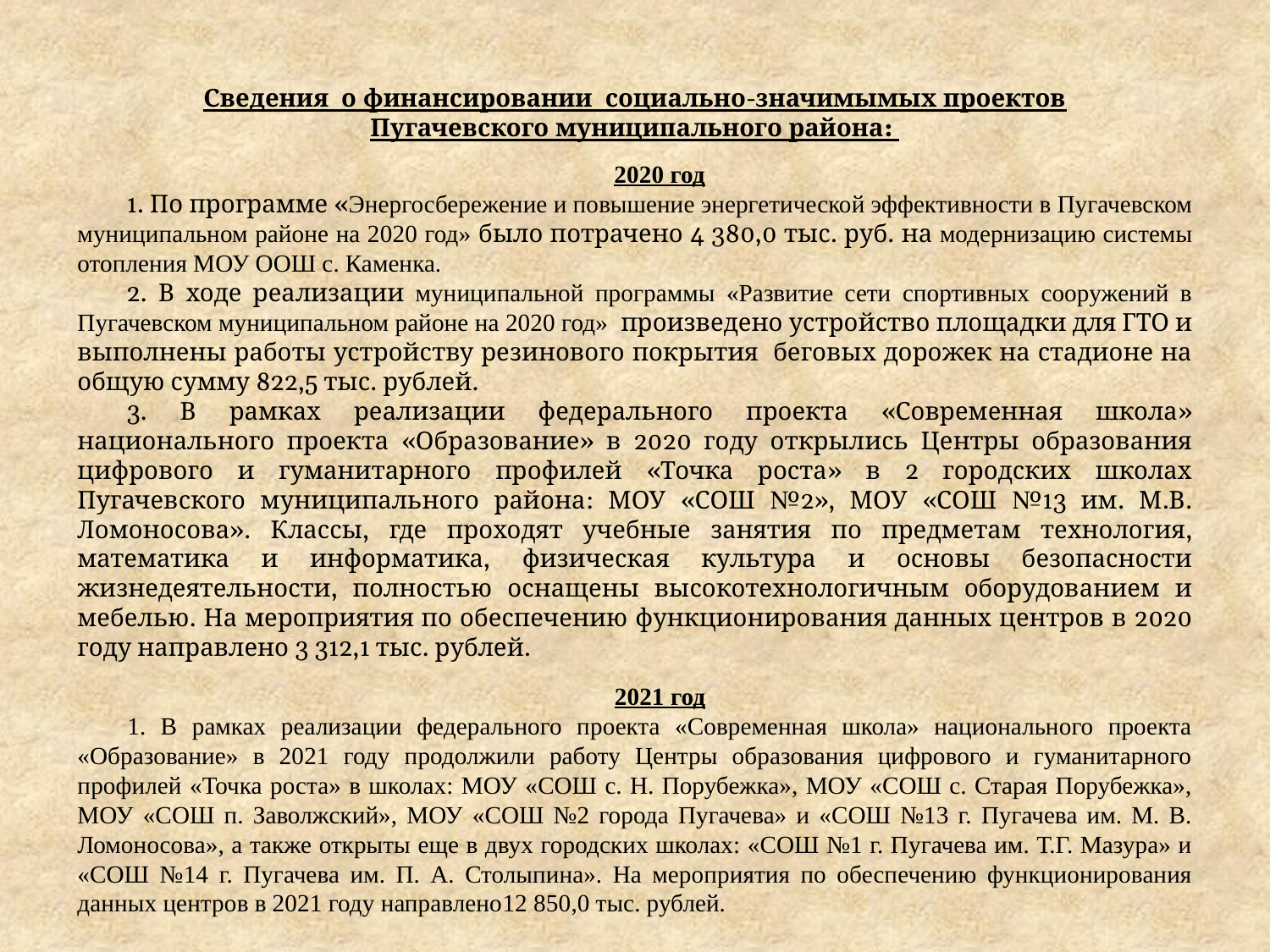

Сведения  о финансировании  социально-значимымых проектов
Пугачевского муниципального района:

2020 год
1. По программе «Энергосбережение и повышение энергетической эффективности в Пугачевском муниципальном районе на 2020 год» было потрачено 4 380,0 тыс. руб. на модернизацию системы отопления МОУ ООШ с. Каменка.
2. В ходе реализации муниципальной программы «Развитие сети спортивных сооружений в Пугачевском муниципальном районе на 2020 год»  произведено устройство площадки для ГТО и выполнены работы устройству резинового покрытия  беговых дорожек на стадионе на общую сумму 822,5 тыс. рублей.
3. В рамках реализации федерального проекта «Современная школа» национального проекта «Образование» в 2020 году открылись Центры образования цифрового и гуманитарного профилей «Точка роста» в 2 городских школах Пугачевского муниципального района: МОУ «СОШ №2», МОУ «СОШ №13 им. М.В. Ломоносова». Классы, где проходят учебные занятия по предметам технология, математика и информатика, физическая культура и основы безопасности жизнедеятельности, полностью оснащены высокотехнологичным оборудованием и мебелью. На мероприятия по обеспечению функционирования данных центров в 2020 году направлено 3 312,1 тыс. рублей.

2021 год
1. В рамках реализации федерального проекта «Современная школа» национального проекта «Образование» в 2021 году продолжили работу Центры образования цифрового и гуманитарного профилей «Точка роста» в школах: МОУ «СОШ с. Н. Порубежка», МОУ «СОШ с. Старая Порубежка», МОУ «СОШ п. Заволжский», МОУ «СОШ №2 города Пугачева» и «СОШ №13 г. Пугачева им. М. В. Ломоносова», а также открыты еще в двух городских школах: «СОШ №1 г. Пугачева им. Т.Г. Мазура» и «СОШ №14 г. Пугачева им. П. А. Столыпина». На мероприятия по обеспечению функционирования данных центров в 2021 году направлено12 850,0 тыс. рублей.